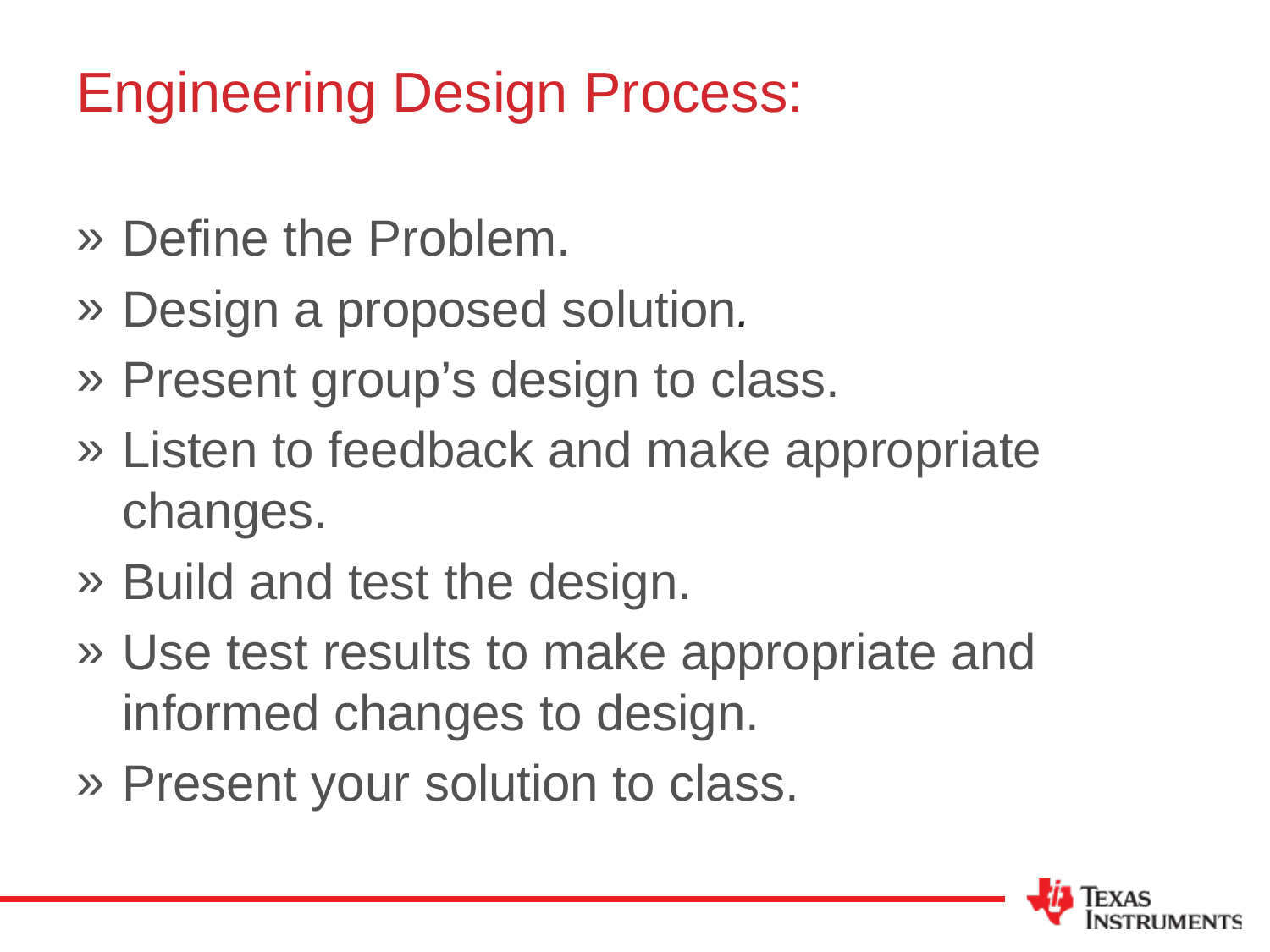

# Engineering Design Process:
Define the Problem.
Design a proposed solution.
Present group’s design to class.
Listen to feedback and make appropriate changes.
Build and test the design.
Use test results to make appropriate and informed changes to design.
Present your solution to class.